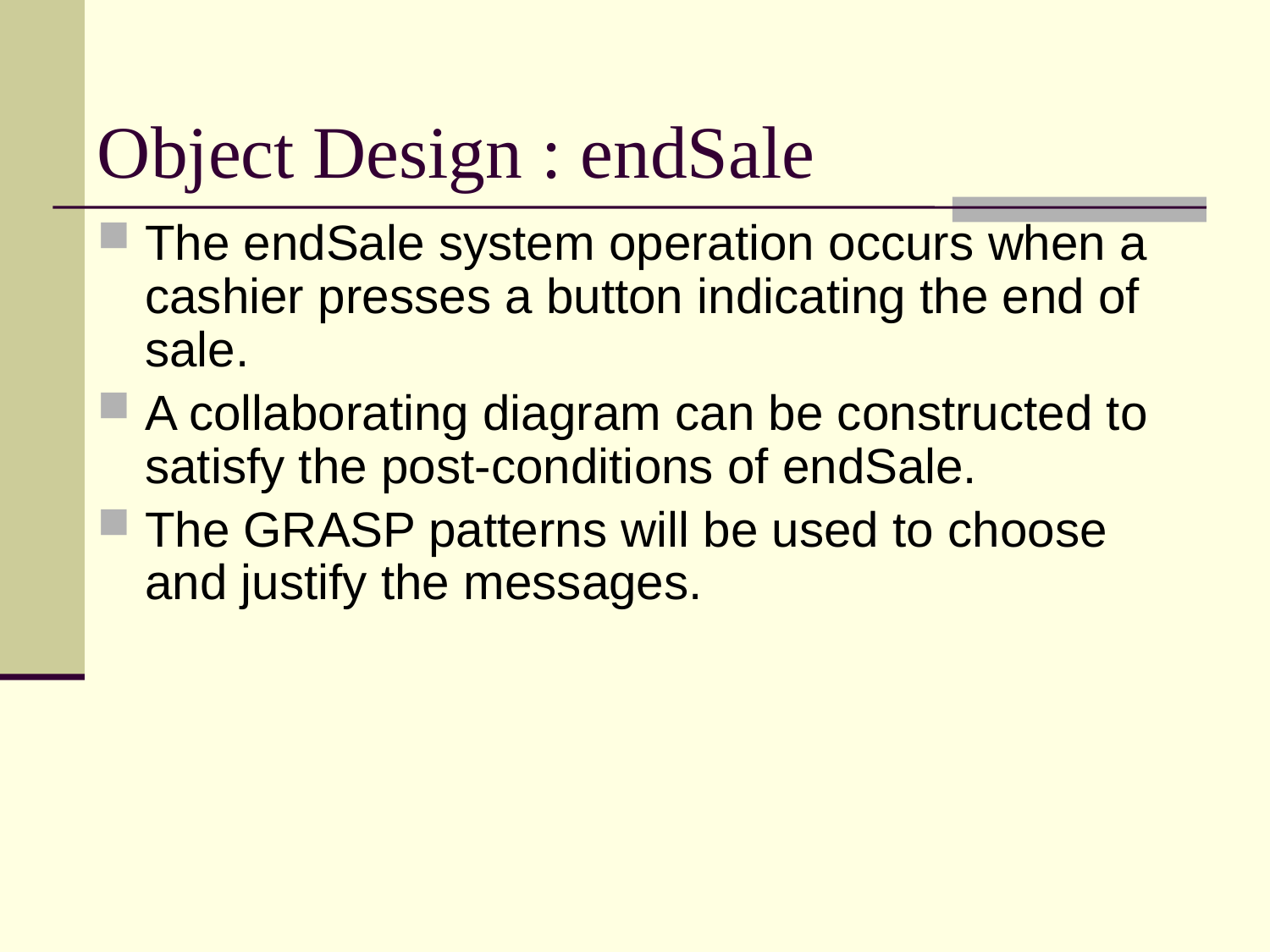

# Object Design : endSale
The endSale system operation occurs when a cashier presses a button indicating the end of sale.
A collaborating diagram can be constructed to satisfy the post-conditions of endSale.
The GRASP patterns will be used to choose and justify the messages.